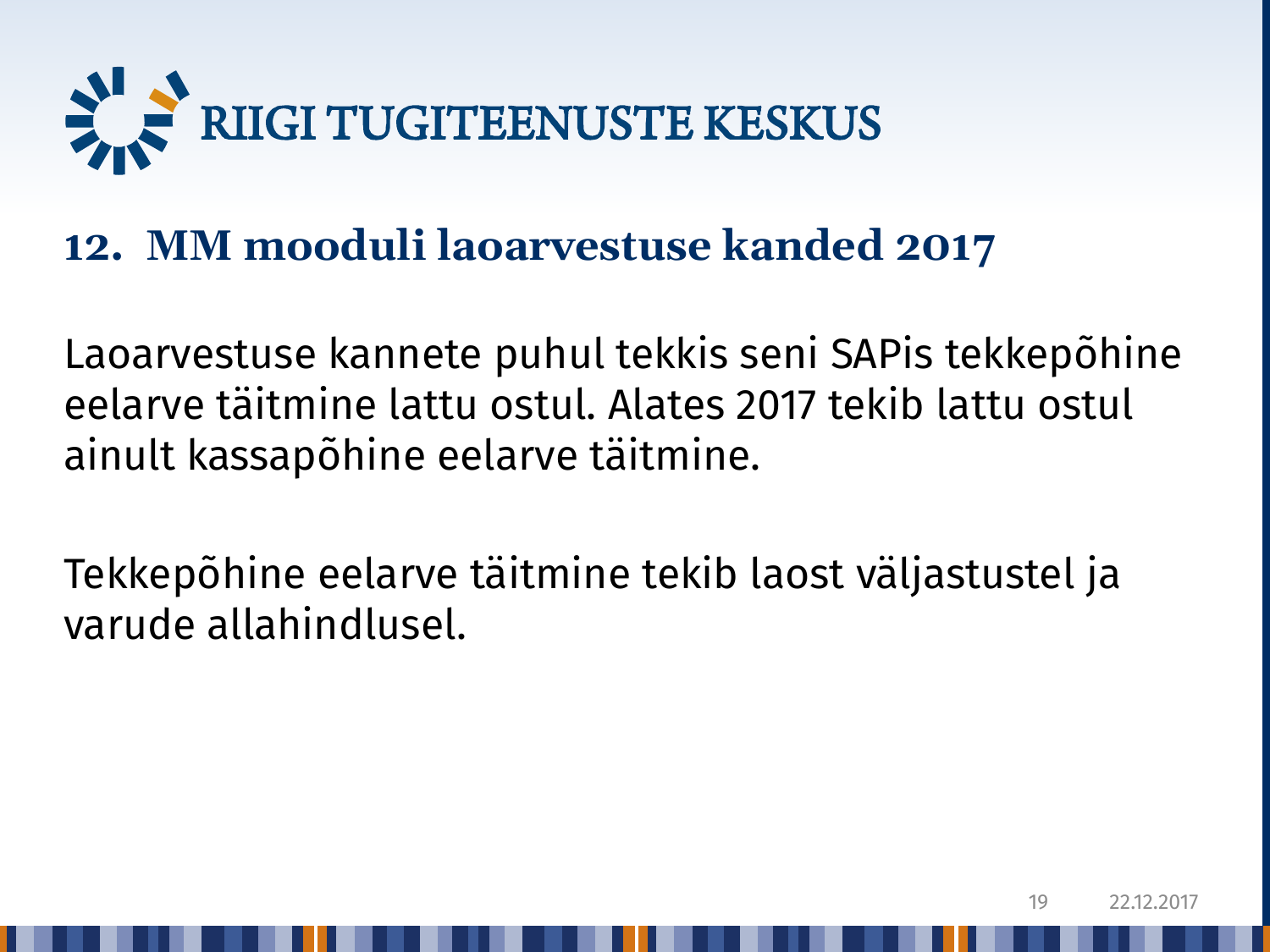

# 12.  MM mooduli laoarvestuse kanded 2017
Laoarvestuse kannete puhul tekkis seni SAPis tekkepõhine eelarve täitmine lattu ostul. Alates 2017 tekib lattu ostul ainult kassapõhine eelarve täitmine.

Tekkepõhine eelarve täitmine tekib laost väljastustel ja varude allahindlusel.
19
22.12.2017